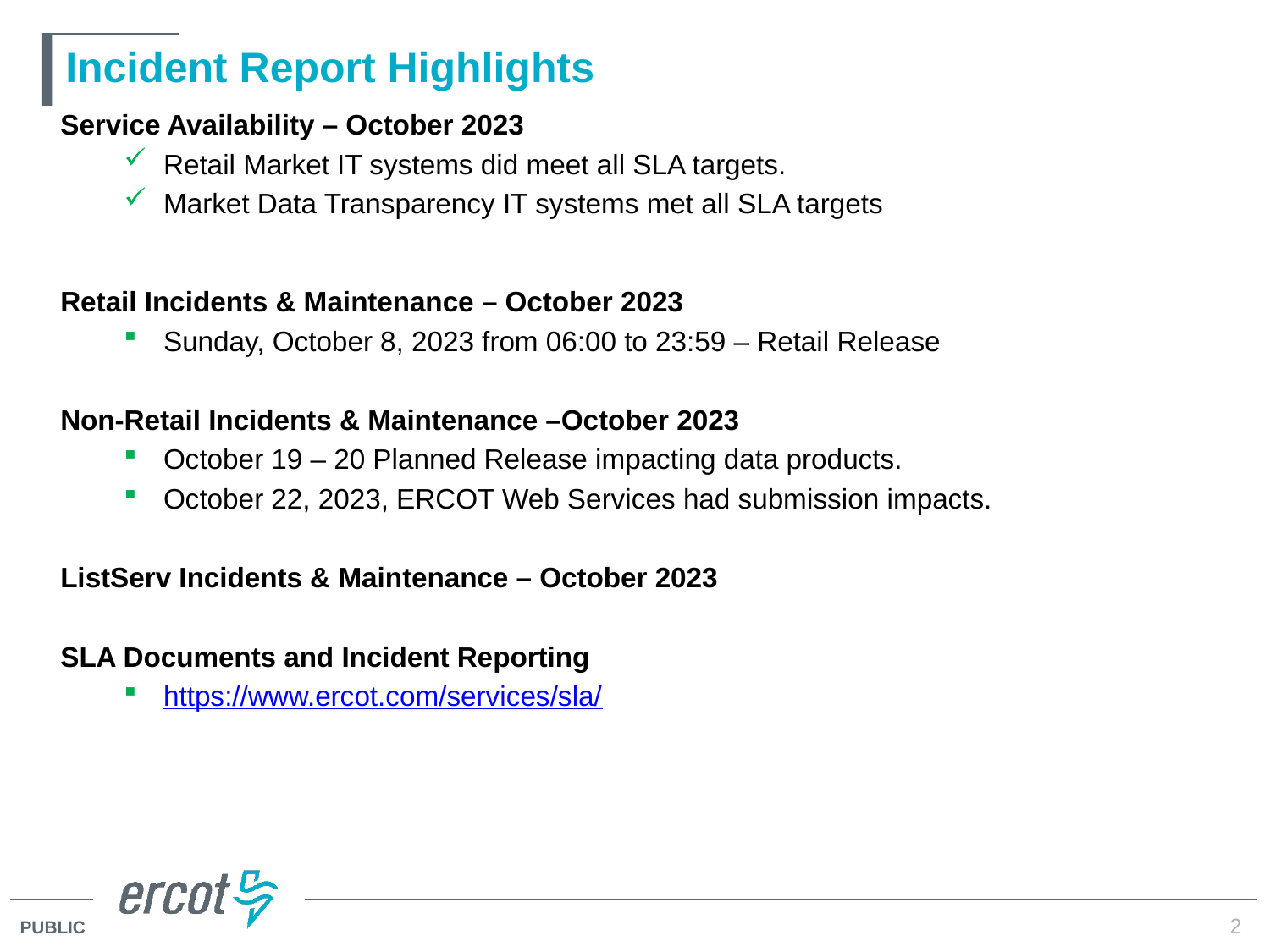

# Incident Report Highlights
Service Availability – October 2023
Retail Market IT systems did meet all SLA targets.
Market Data Transparency IT systems met all SLA targets

Retail Incidents & Maintenance – October 2023
Sunday, October 8, 2023 from 06:00 to 23:59 – Retail Release

Non-Retail Incidents & Maintenance –October 2023
October 19 – 20 Planned Release impacting data products.
October 22, 2023, ERCOT Web Services had submission impacts.

ListServ Incidents & Maintenance – October 2023

SLA Documents and Incident Reporting
https://www.ercot.com/services/sla/

2